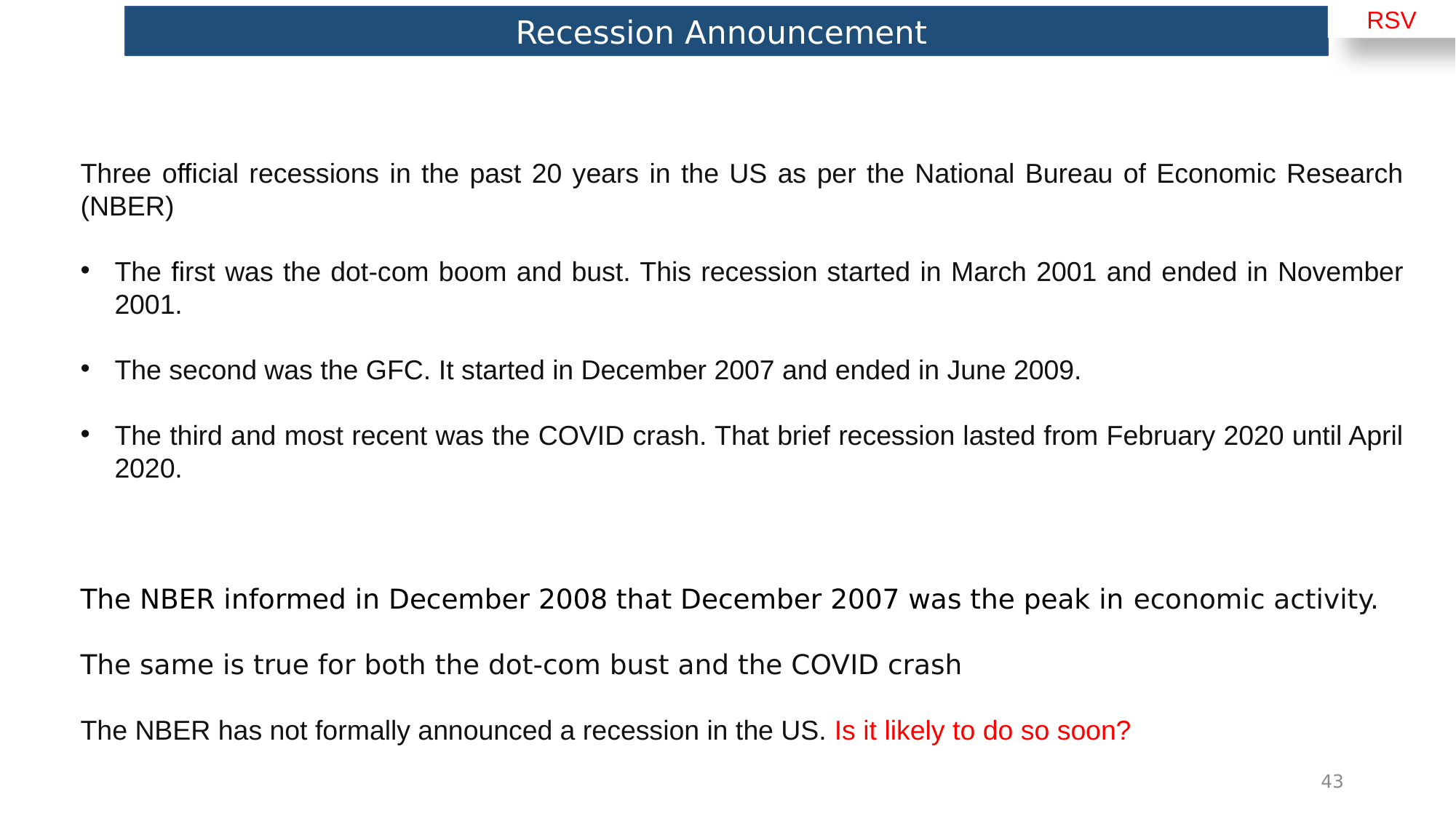

RSV
Recession Announcement

Three official recessions in the past 20 years in the US as per the National Bureau of Economic Research (NBER)

The first was the dot-com boom and bust. This recession started in March 2001 and ended in November 2001.

The second was the GFC. It started in December 2007 and ended in June 2009.

The third and most recent was the COVID crash. That brief recession lasted from February 2020 until April 2020.

The NBER informed in December 2008 that December 2007 was the peak in economic activity.

The same is true for both the dot-com bust and the COVID crash

The NBER has not formally announced a recession in the US. Is it likely to do so soon?

43